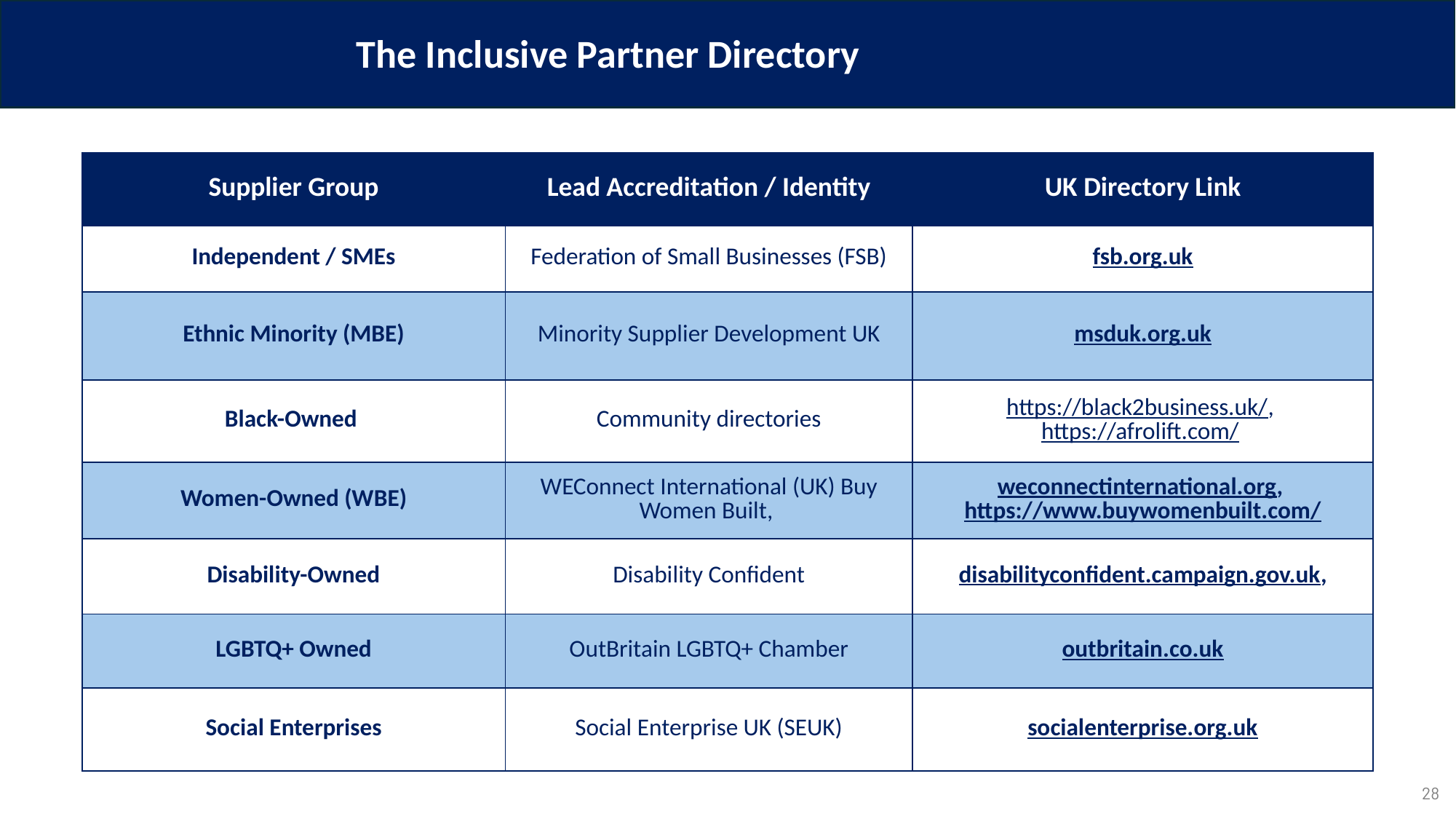

# The Inclusive Partner Directory
| Supplier Group | Lead Accreditation / Identity | UK Directory Link |
| --- | --- | --- |
| Independent / SMEs | Federation of Small Businesses (FSB) | fsb.org.uk |
| Ethnic Minority (MBE) | Minority Supplier Development UK | msduk.org.uk |
| Black-Owned | Community directories | https://black2business.uk/, https://afrolift.com/ |
| Women-Owned (WBE) | WEConnect International (UK) Buy Women Built, | weconnectinternational.org, https://www.buywomenbuilt.com/ |
| Disability-Owned | Disability Confident | disabilityconfident.campaign.gov.uk, |
| LGBTQ+ Owned | OutBritain LGBTQ+ Chamber | outbritain.co.uk |
| Social Enterprises | Social Enterprise UK (SEUK) | socialenterprise.org.uk |
28